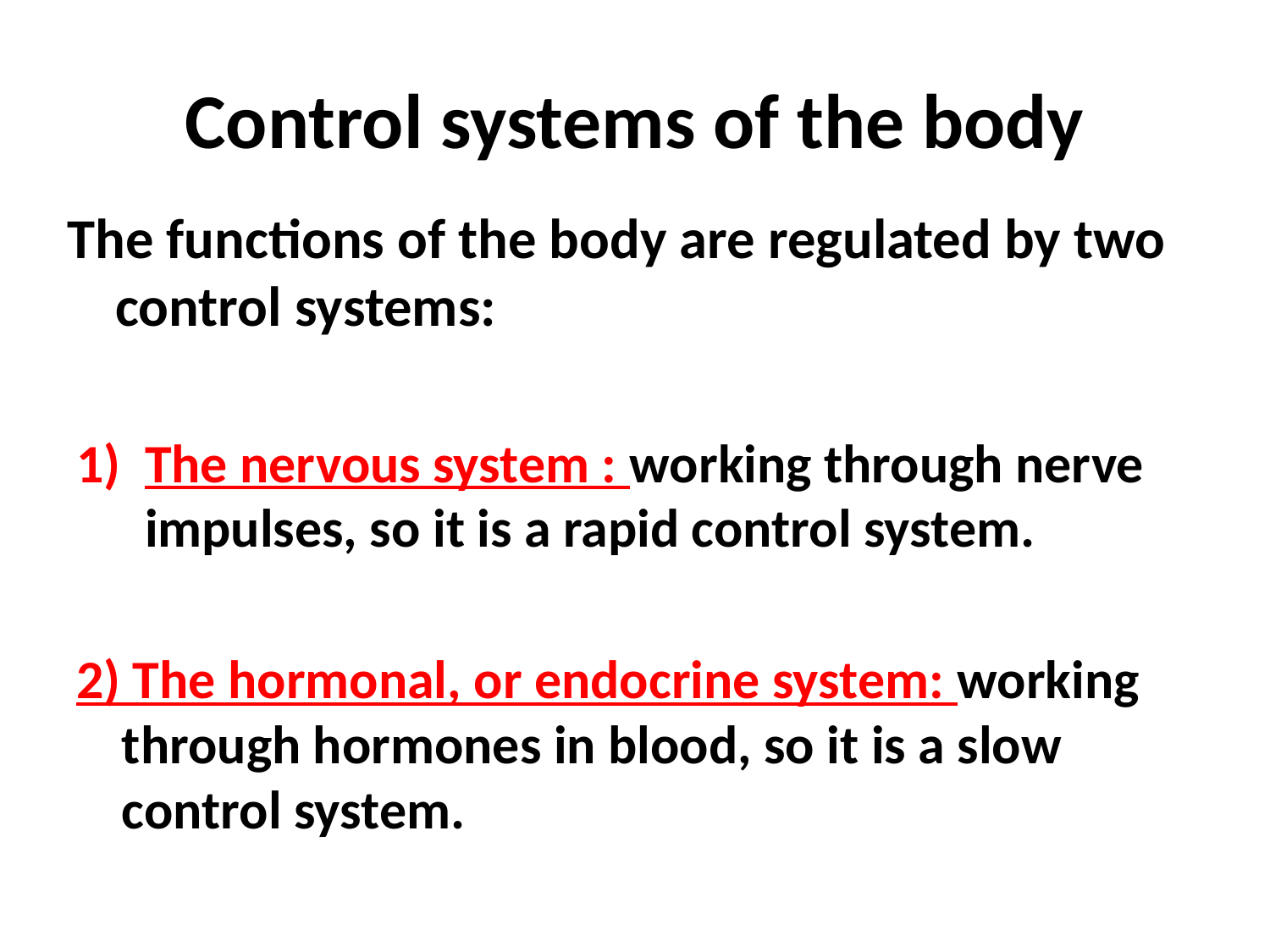

# Control systems of the body
The functions of the body are regulated by two control systems:

The nervous system : working through nerve impulses, so it is a rapid control system.

2) The hormonal, or endocrine system: working through hormones in blood, so it is a slow control system.